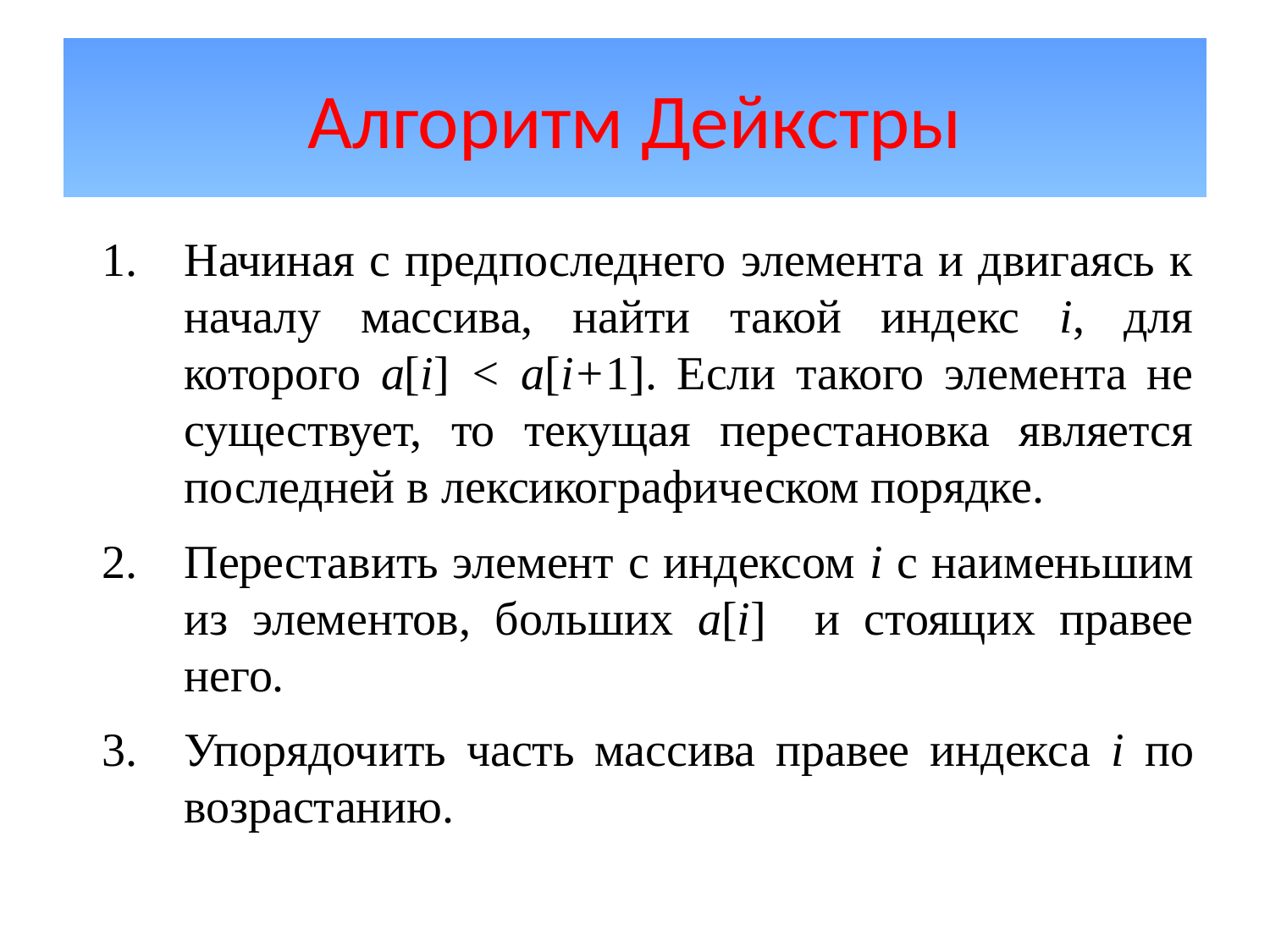

# Алгоритм Дейкстры
Начиная с предпоследнего элемента и двигаясь к началу массива, найти такой индекс i, для которого a[i] < a[i+1]. Если такого элемента не существует, то текущая перестановка является последней в лексикографическом порядке.
Переставить элемент с индексом i с наименьшим из элементов, больших a[i]  и стоящих правее него.
Упорядочить часть массива правее индекса i по возрастанию.